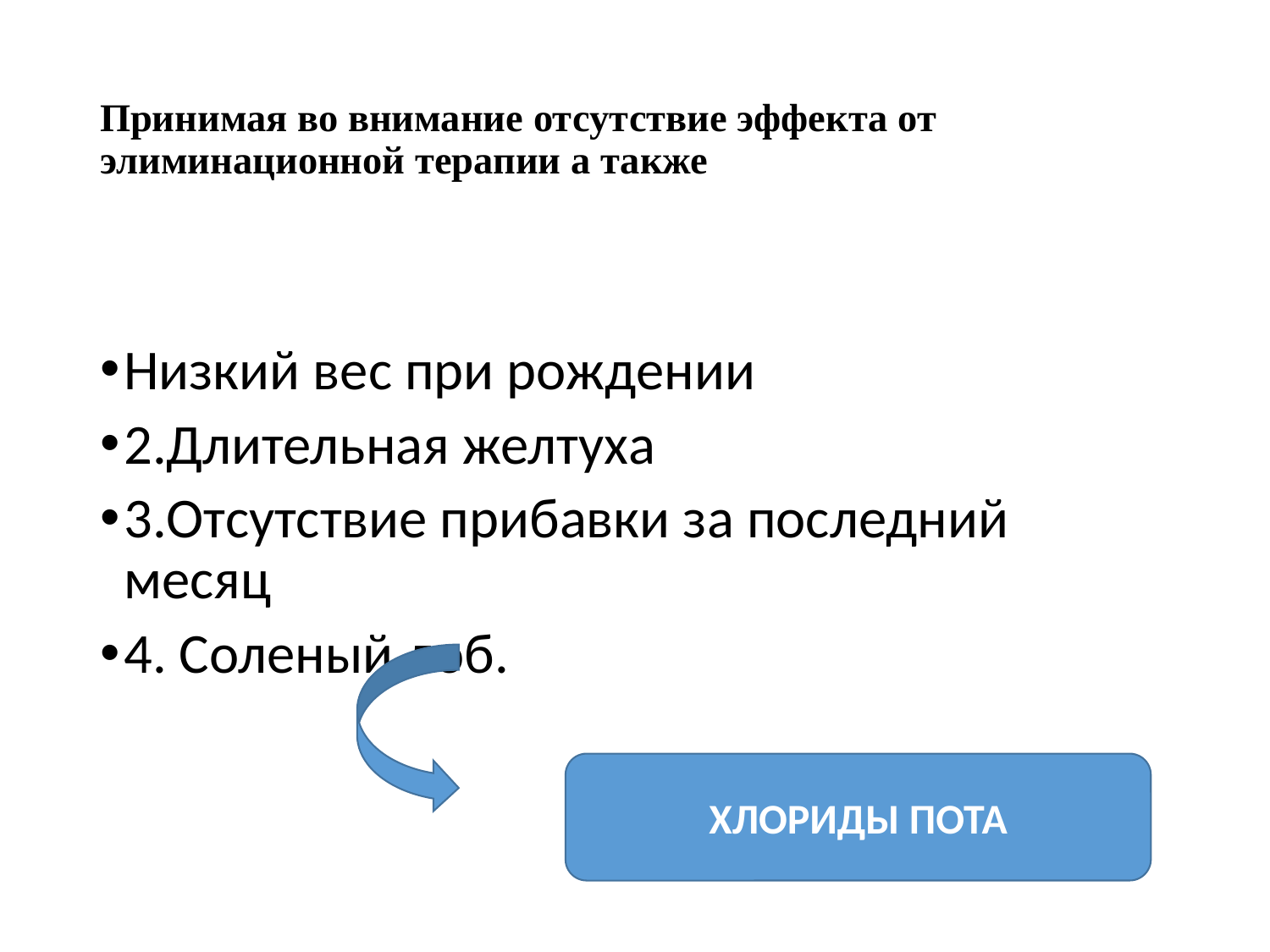

# Принимая во внимание отсутствие эффекта от элиминационной терапии а также

Низкий вес при рождении
2.Длительная желтуха
3.Отсутствие прибавки за последний месяц
4. Соленый лоб.

ХЛОРИДЫ ПОТА